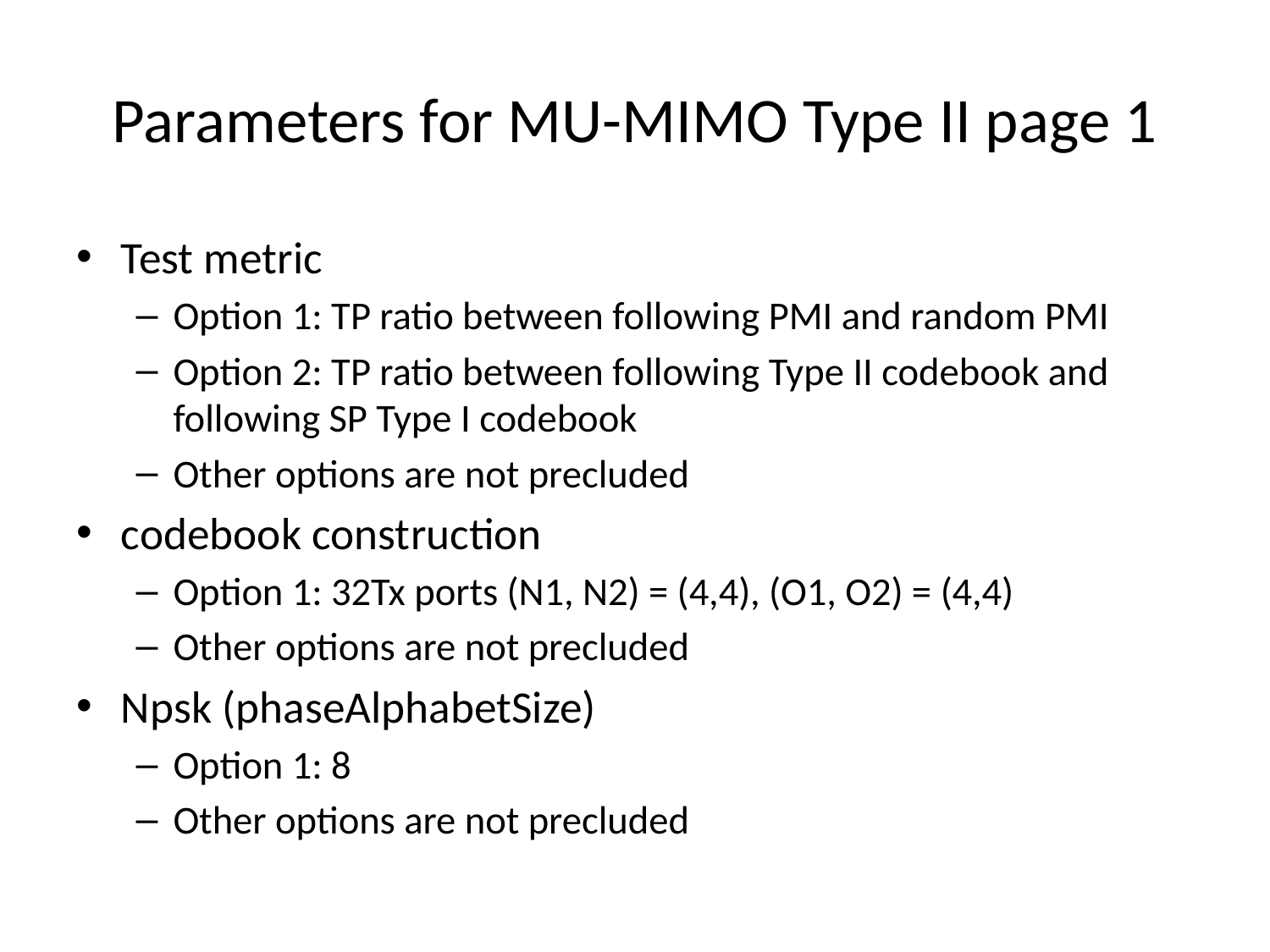

# Parameters for MU-MIMO Type II page 1
Test metric
Option 1: TP ratio between following PMI and random PMI
Option 2: TP ratio between following Type II codebook and following SP Type I codebook
Other options are not precluded
codebook construction
Option 1: 32Tx ports (N1, N2) = (4,4), (O1, O2) = (4,4)
Other options are not precluded
Npsk (phaseAlphabetSize)
Option 1: 8
Other options are not precluded